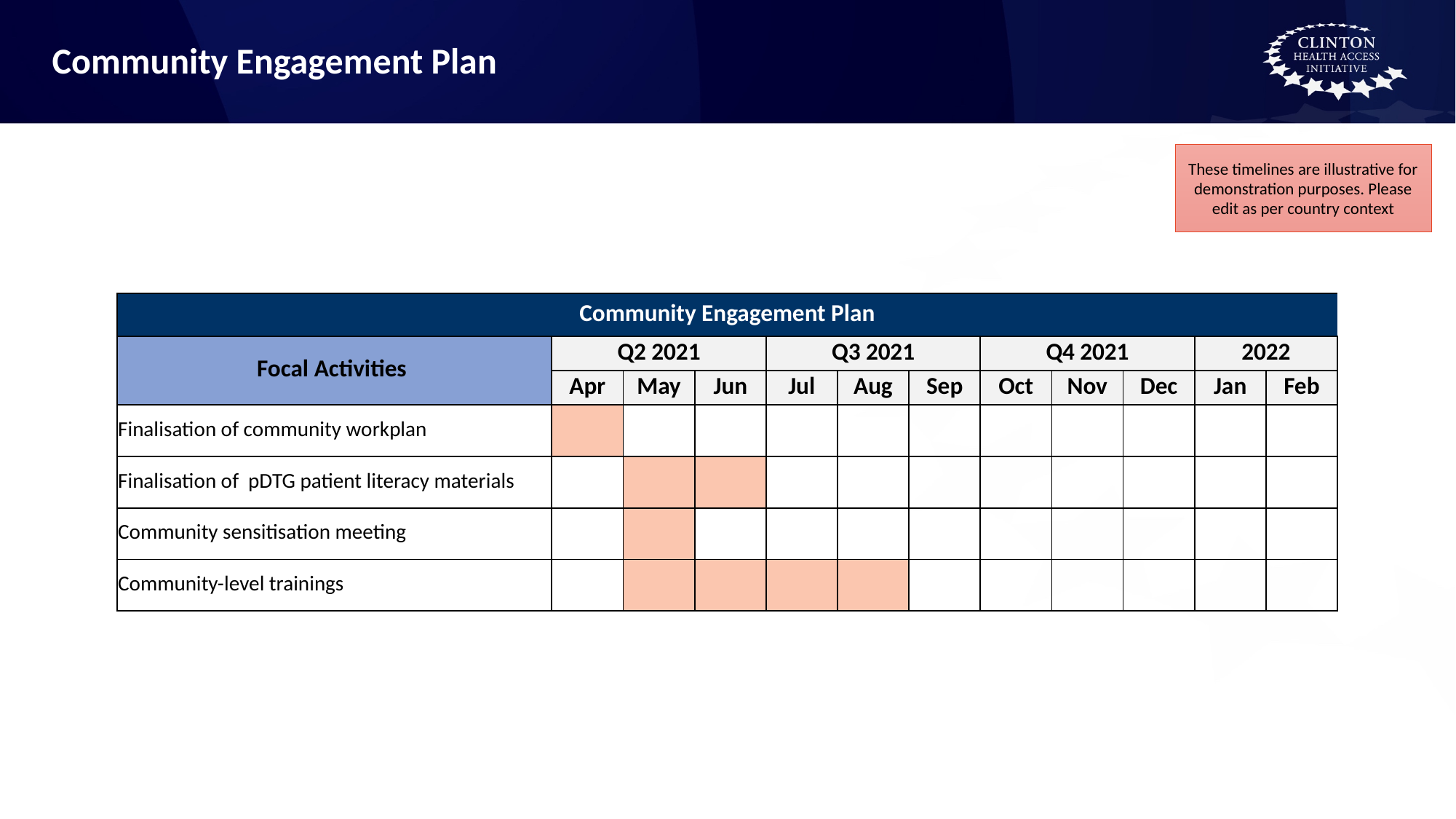

# Community Engagement Plan
These timelines are illustrative for demonstration purposes. Please edit as per country context
| Community Engagement Plan |  |  |  |  |  |  |  |  |  |  |  |
| --- | --- | --- | --- | --- | --- | --- | --- | --- | --- | --- | --- |
| Focal Activities | Q2 2021 |  |  | Q3 2021 |  |  | Q4 2021 |  |  | 2022 |  |
|  | Apr | May | Jun | Jul | Aug | Sep | Oct | Nov | Dec | Jan | Feb |
| Finalisation of community workplan |  |  |  |  |  |  |  |  |  |  |  |
| Finalisation of pDTG patient literacy materials |  |  |  |  |  |  |  |  |  |  |  |
| Community sensitisation meeting |  |  |  |  |  |  |  |  |  |  |  |
| Community-level trainings |  |  |  |  |  |  |  |  |  |  |  |